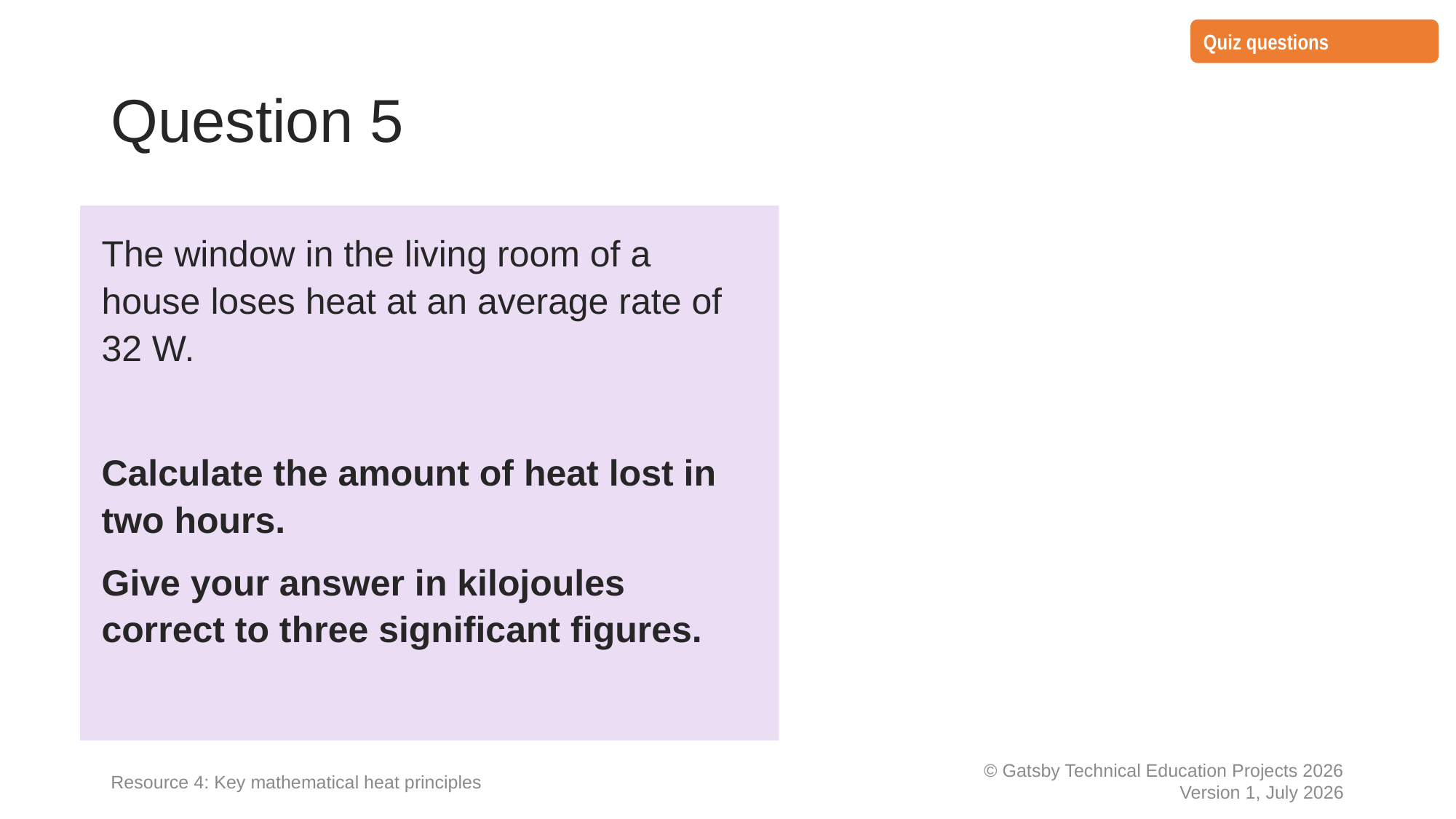

Quiz questions
# Question 5
The window in the living room of a house loses heat at an average rate of 32 W.

Calculate the amount of heat lost in two hours.
Give your answer in kilojoules correct to three significant figures.

Resource 4: Key mathematical heat principles